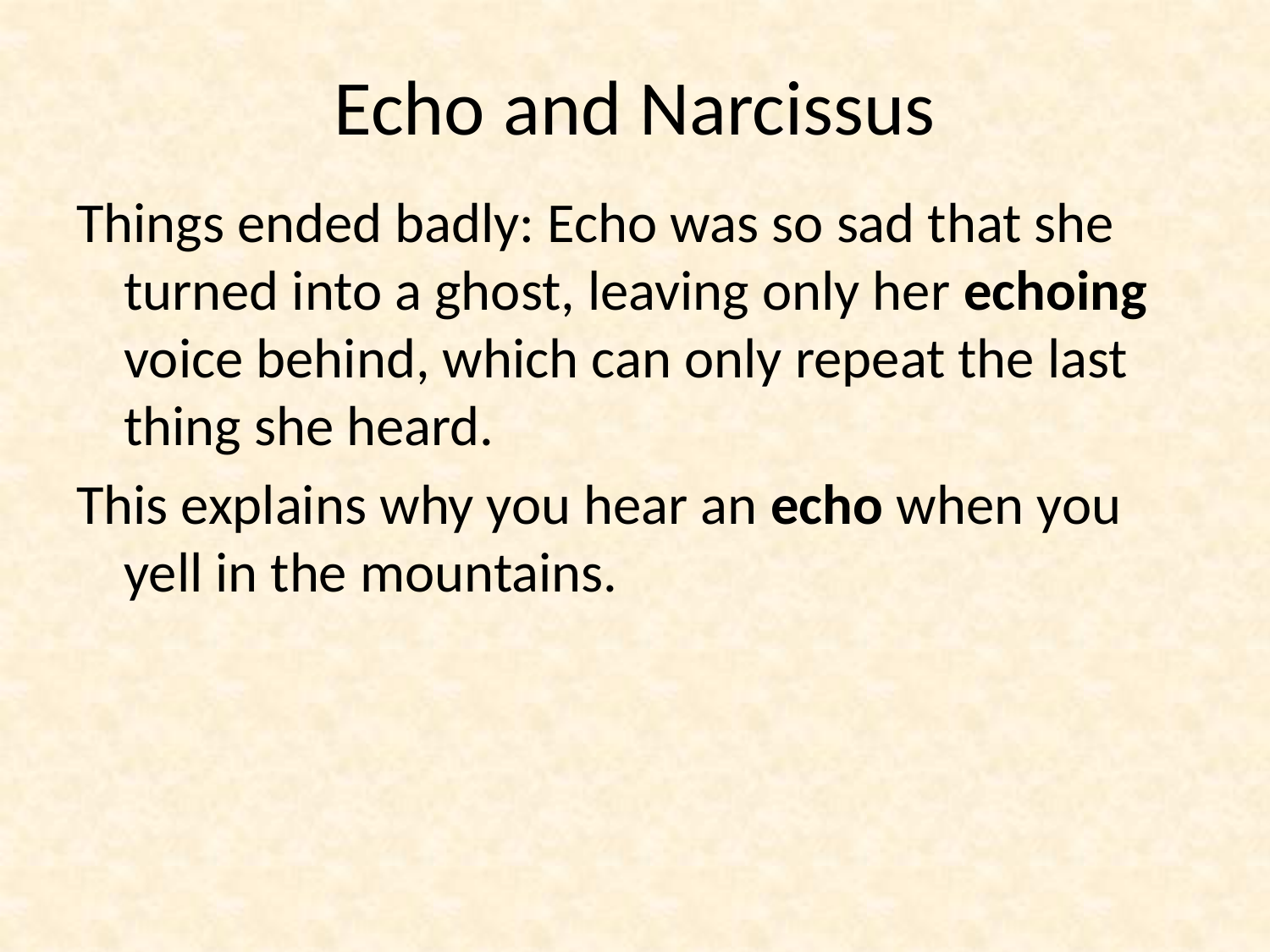

# Echo and Narcissus
Things ended badly: Echo was so sad that she turned into a ghost, leaving only her echoing voice behind, which can only repeat the last thing she heard.
This explains why you hear an echo when you yell in the mountains.